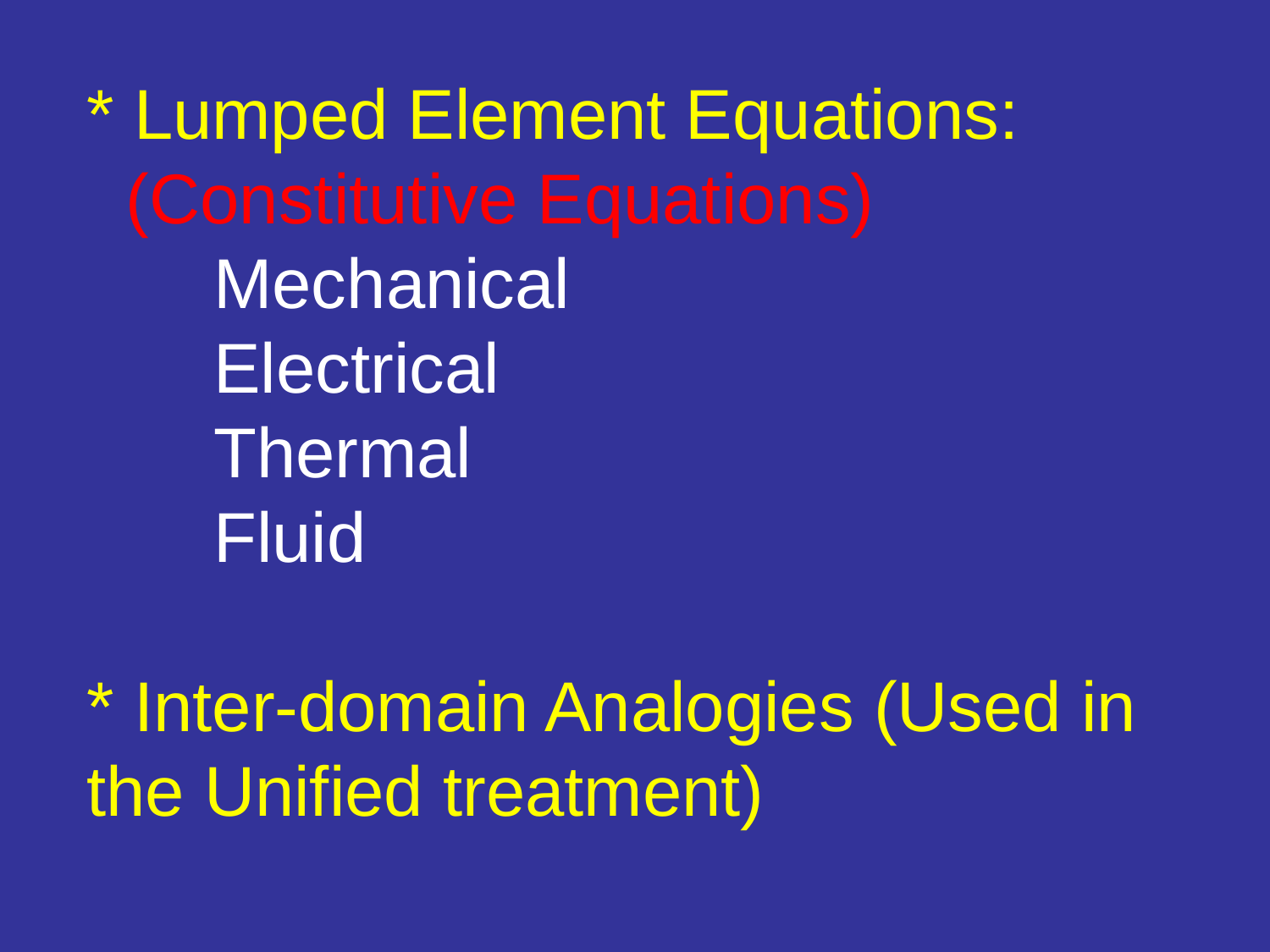

# * Lumped Element Equations: (Constitutive Equations) Mechanical Electrical Thermal Fluid * Inter-domain Analogies (Used in the Unified treatment)